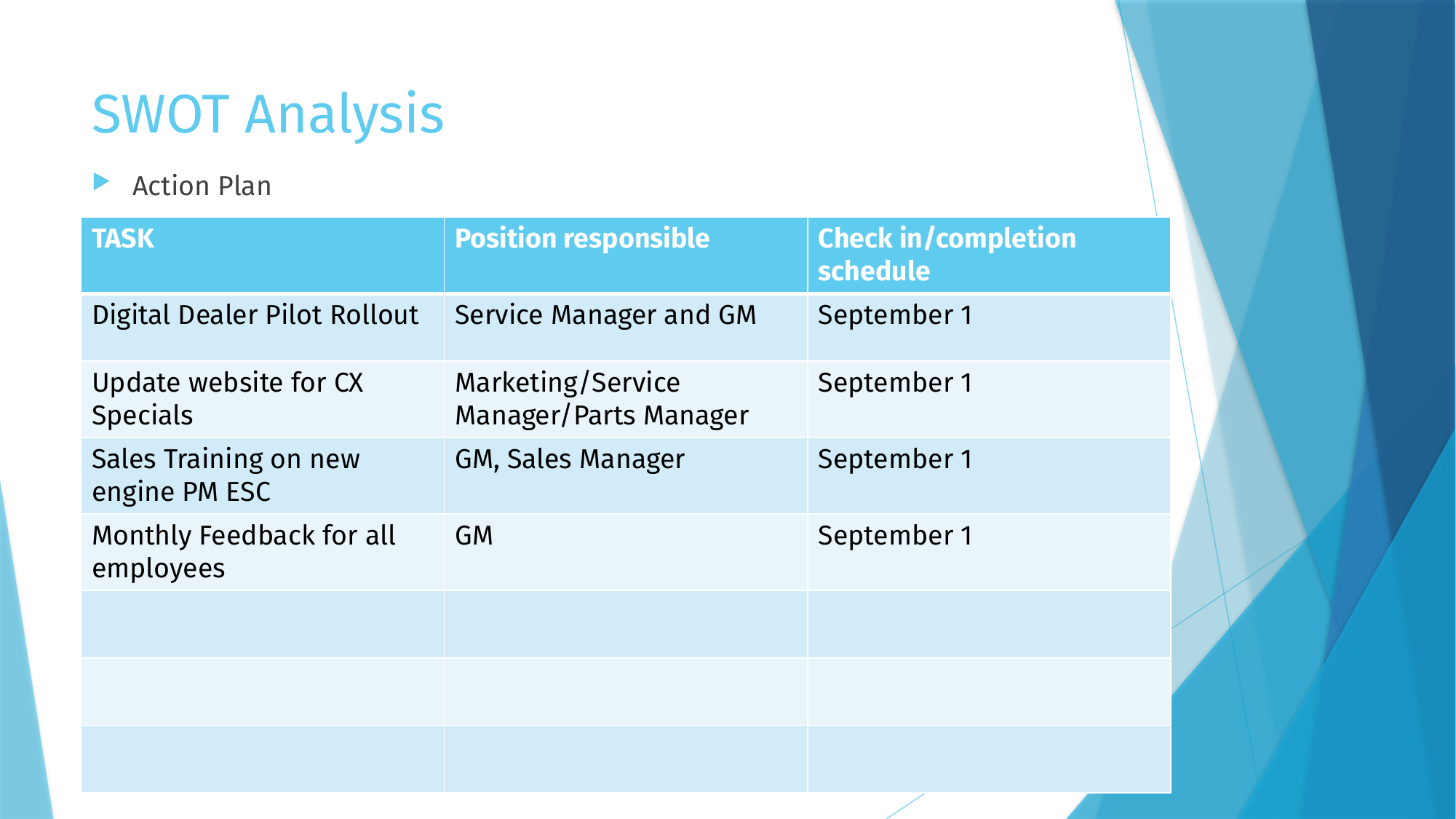

# SWOT Analysis
Action Plan

| TASK | Position responsible | Check in/completion schedule |
| --- | --- | --- |
| Digital Dealer Pilot Rollout | Service Manager and GM | September 1 |
| Update website for CX Specials | Marketing/Service Manager/Parts Manager | September 1 |
| Sales Training on new engine PM ESC | GM, Sales Manager | September 1 |
| Monthly Feedback for all employees | GM | September 1 |
|  |  |  |
|  |  |  |
|  |  |  |